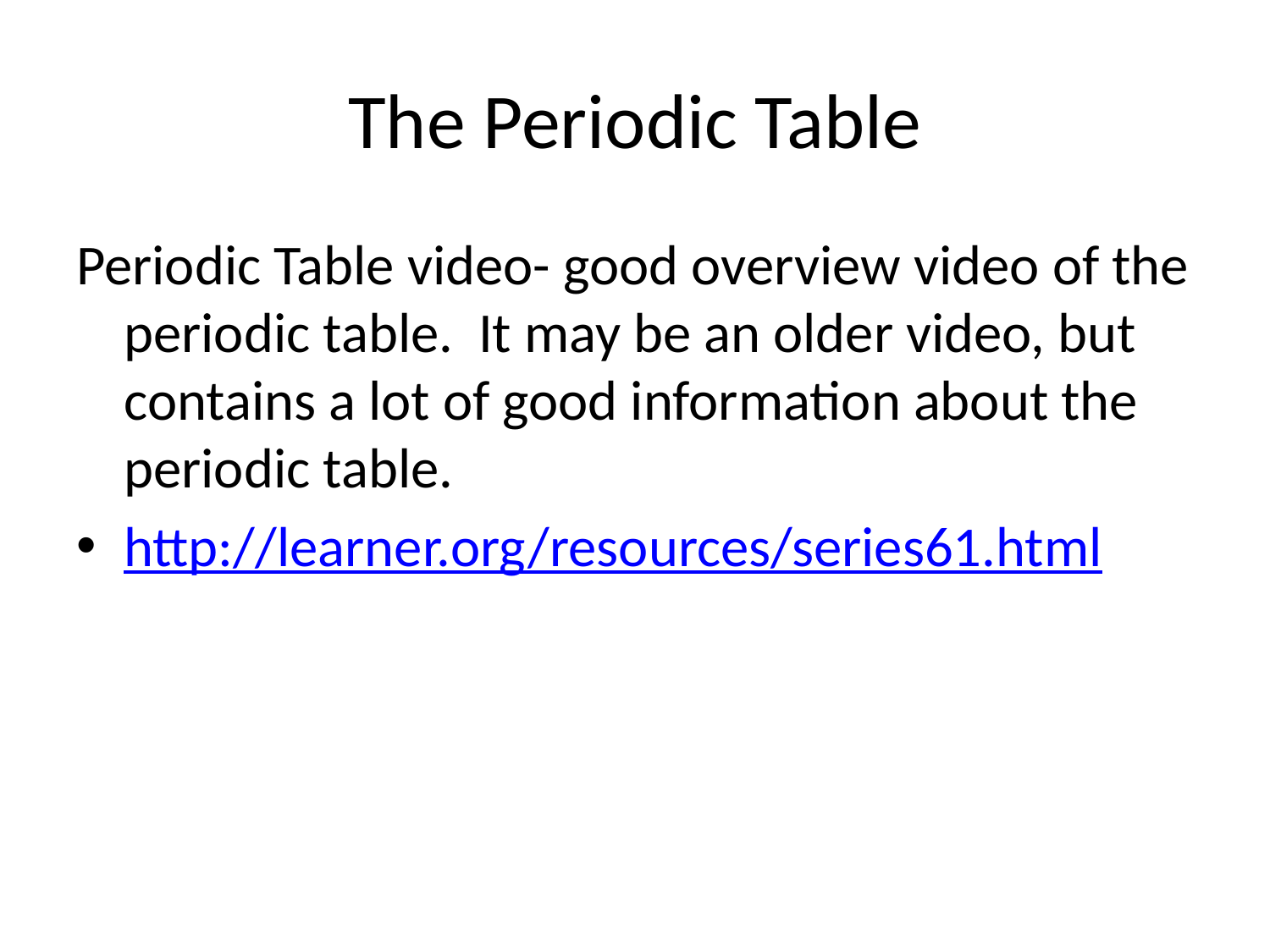

# The Periodic Table
Periodic Table video- good overview video of the periodic table.  It may be an older video, but contains a lot of good information about the periodic table.
http://learner.org/resources/series61.html